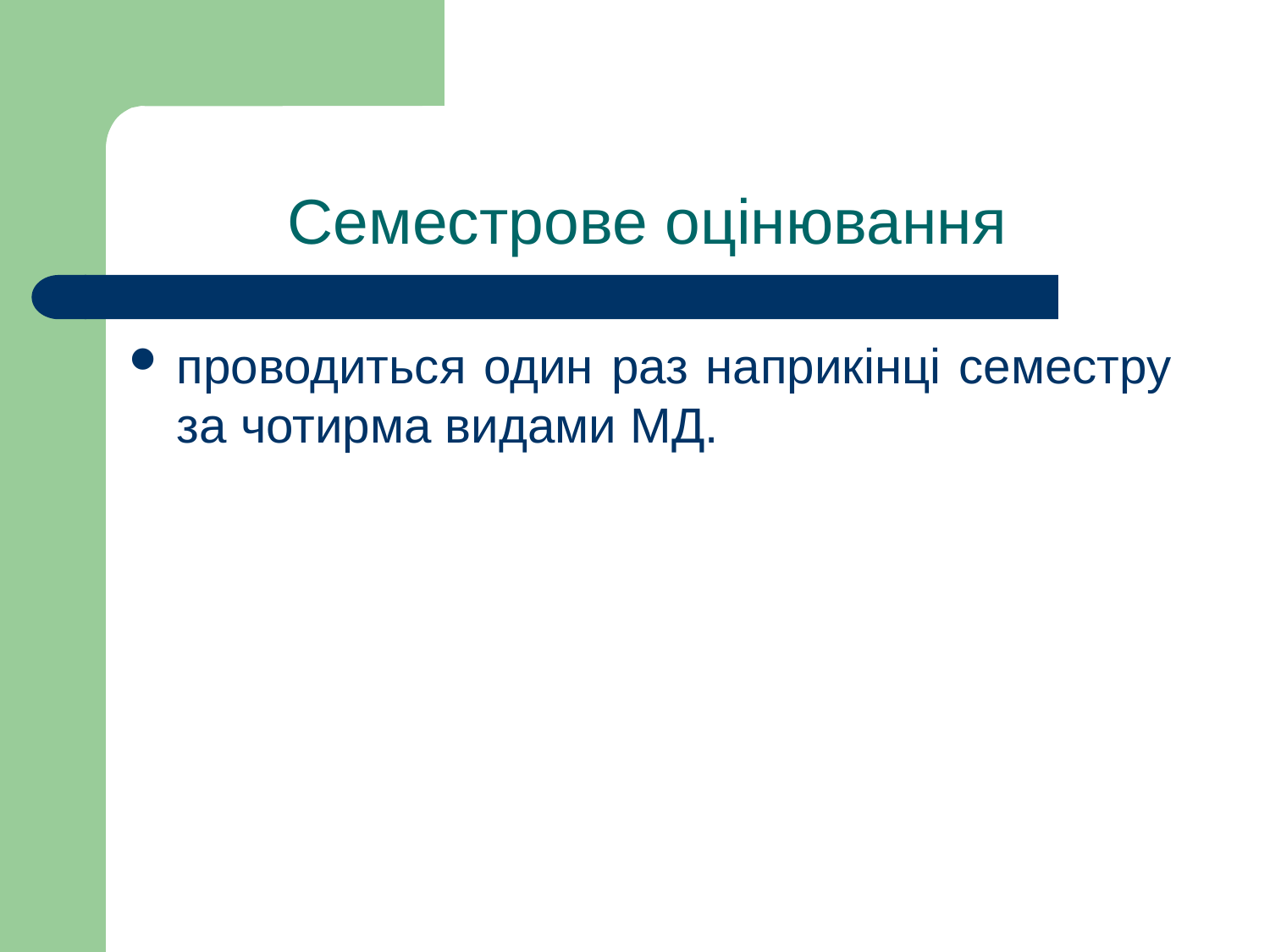

# Семестрове оцінювання
проводиться один раз наприкінці семестру за чотирма видами МД.